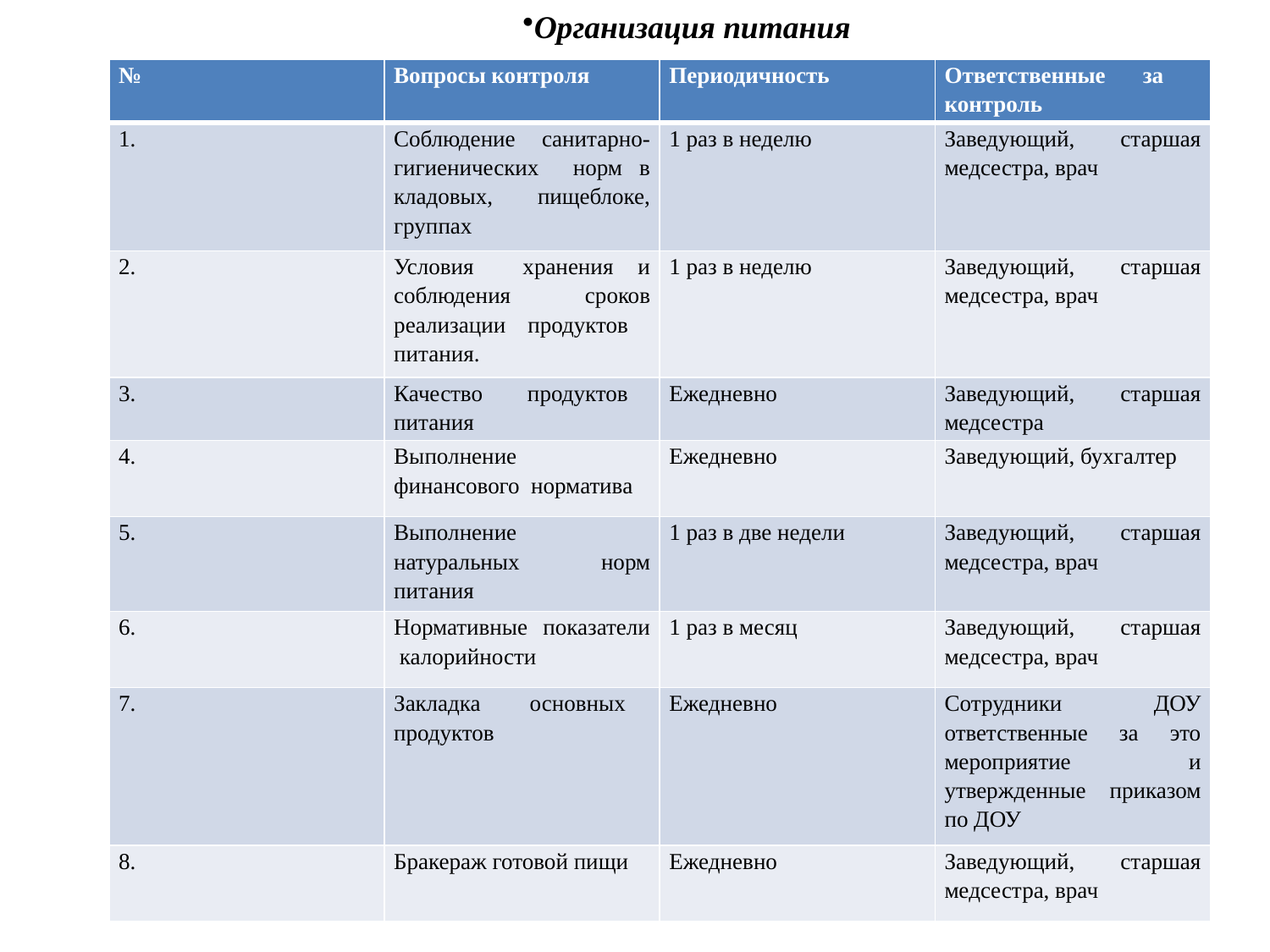

Организация питания
| № | Вопросы контроля | Периодичность | Ответственные за контроль |
| --- | --- | --- | --- |
| 1. | Соблюдение санитарно-гигиенических норм в кладовых, пищеблоке, группах | 1 раз в неделю | Заведующий, старшая медсестра, врач |
| 2. | Условия хранения и соблюдения сроков реализации продуктов питания. | 1 раз в неделю | Заведующий, старшая медсестра, врач |
| 3. | Качество продуктов питания | Ежедневно | Заведующий, старшая медсестра |
| 4. | Выполнение финансового норматива | Ежедневно | Заведующий, бухгалтер |
| 5. | Выполнение натуральных норм питания | 1 раз в две недели | Заведующий, старшая медсестра, врач |
| 6. | Нормативные показатели калорийности | 1 раз в месяц | Заведующий, старшая медсестра, врач |
| 7. | Закладка основных продуктов | Ежедневно | Сотрудники ДОУ ответственные за это мероприятие и утвержденные приказом по ДОУ |
| 8. | Бракераж готовой пищи | Ежедневно | Заведующий, старшая медсестра, врач |